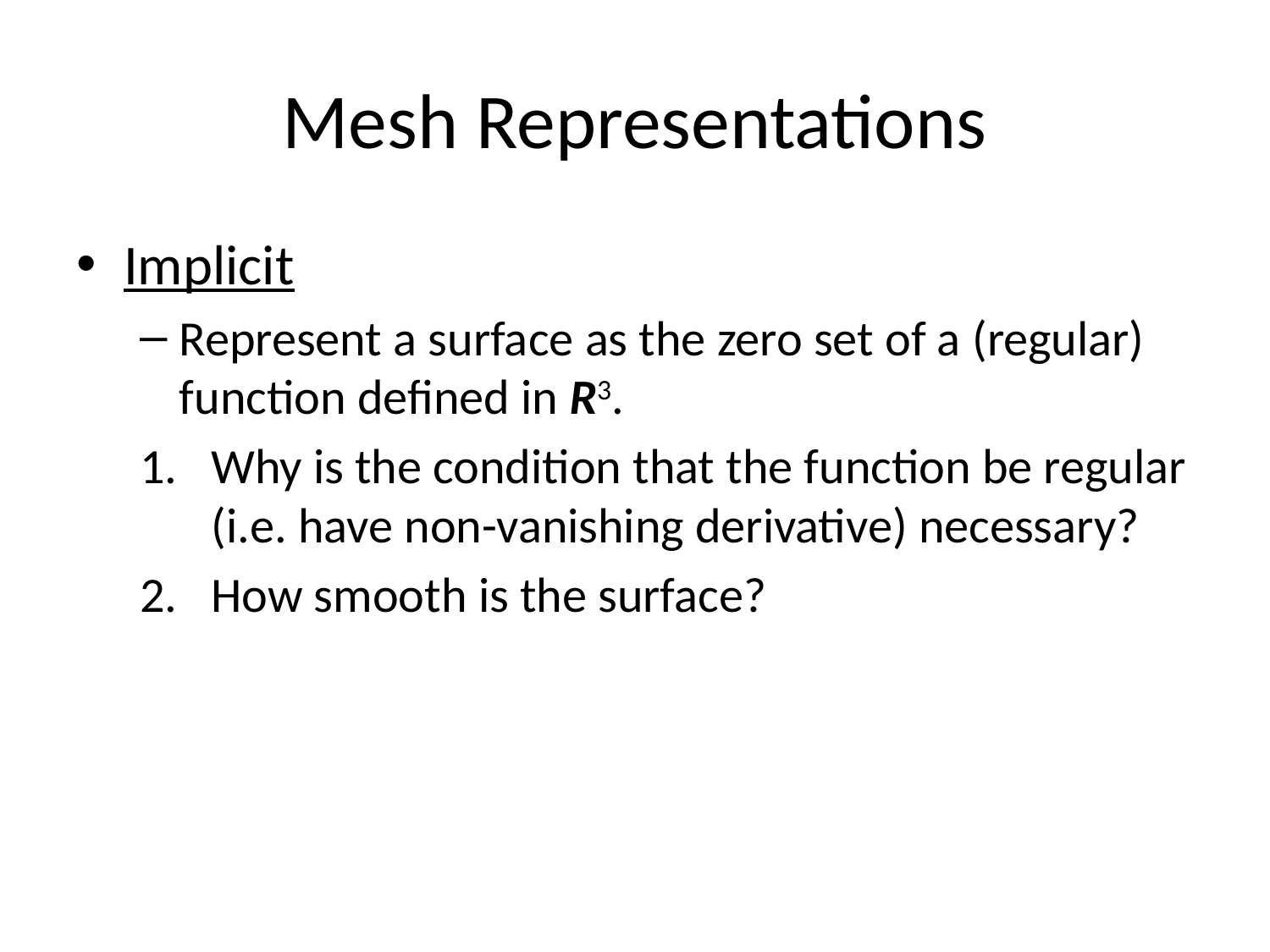

# Mesh Representations
Implicit
Represent a surface as the zero set of a (regular)
function defined in R3.
Why is the condition that the function be regular (i.e. have non-vanishing derivative) necessary?
How smooth is the surface?